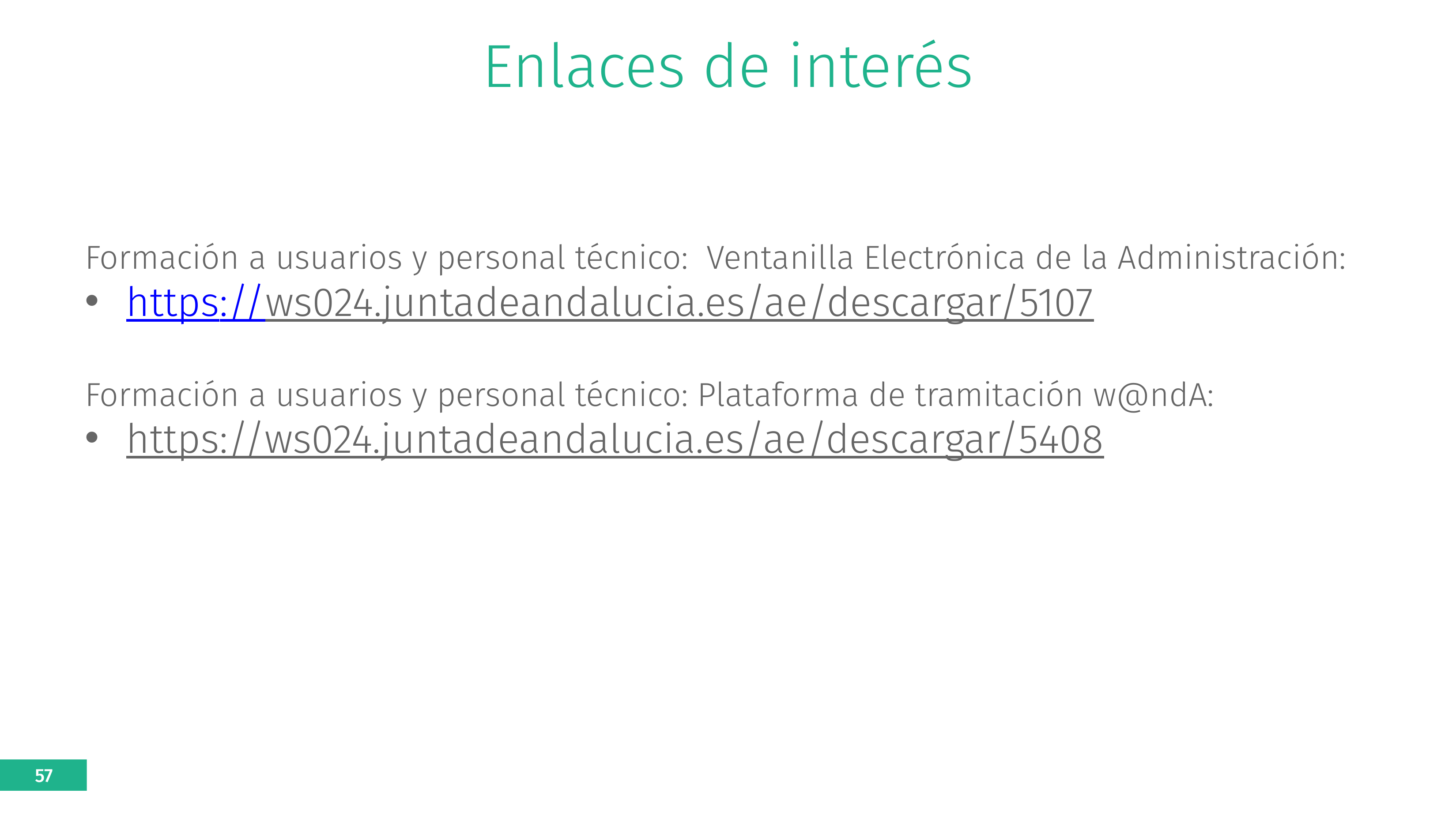

Enlaces de interés
Formación a usuarios y personal técnico:  Ventanilla Electrónica de la Administración:
https://ws024.juntadeandalucia.es/ae/descargar/5107

Formación a usuarios y personal técnico: Plataforma de tramitación w@ndA:
https://ws024.juntadeandalucia.es/ae/descargar/5408

57